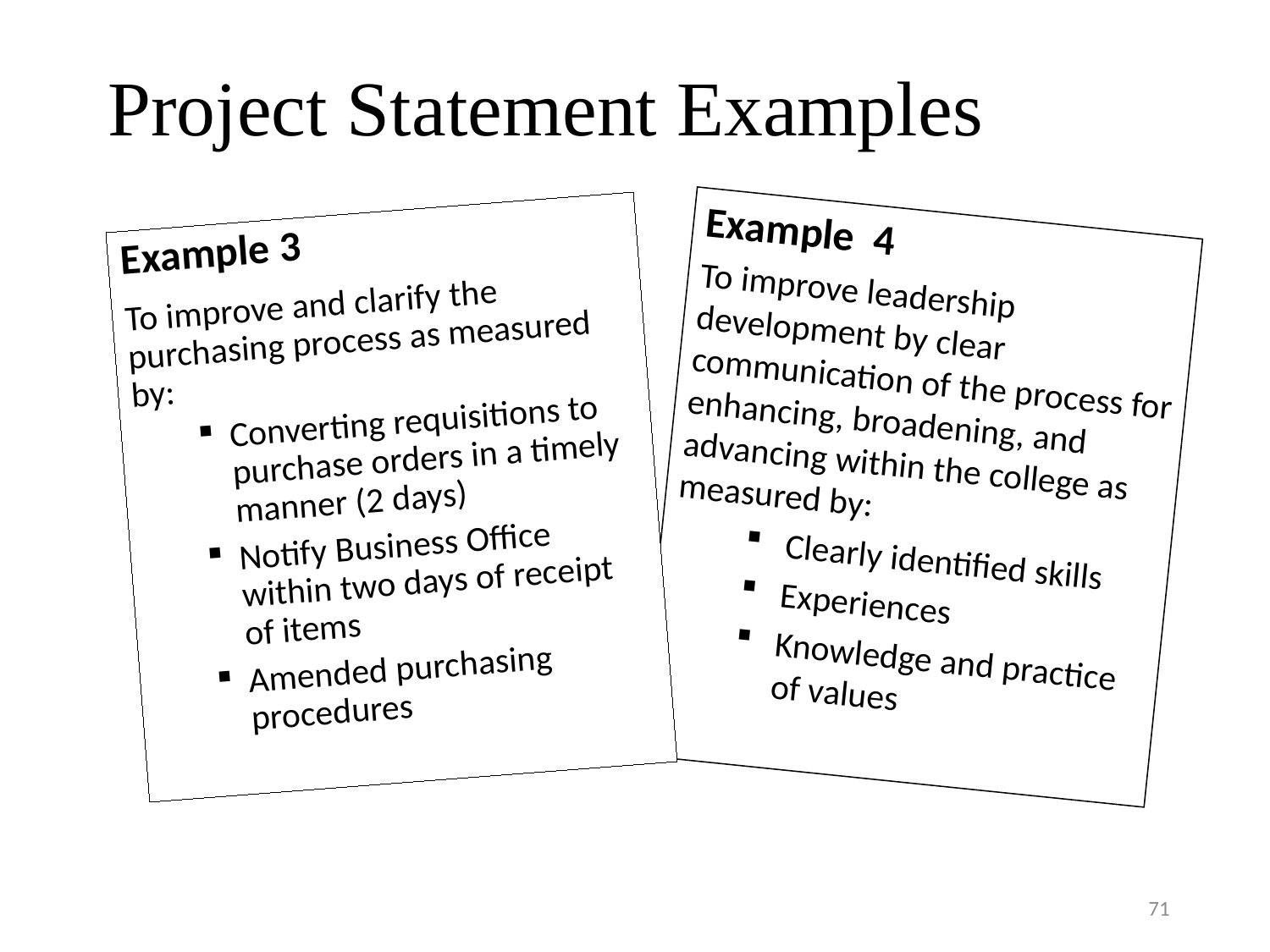

# Project Statement Examples
Example 3
To improve and clarify the purchasing process as measured by:
Converting requisitions to purchase orders in a timely manner (2 days)
Notify Business Office within two days of receipt of items
Amended purchasing procedures
Example  4
To improve leadership development by clear communication of the process for enhancing, broadening, and advancing within the college as measured by:
Clearly identified skills
Experiences
Knowledge and practice of values
71